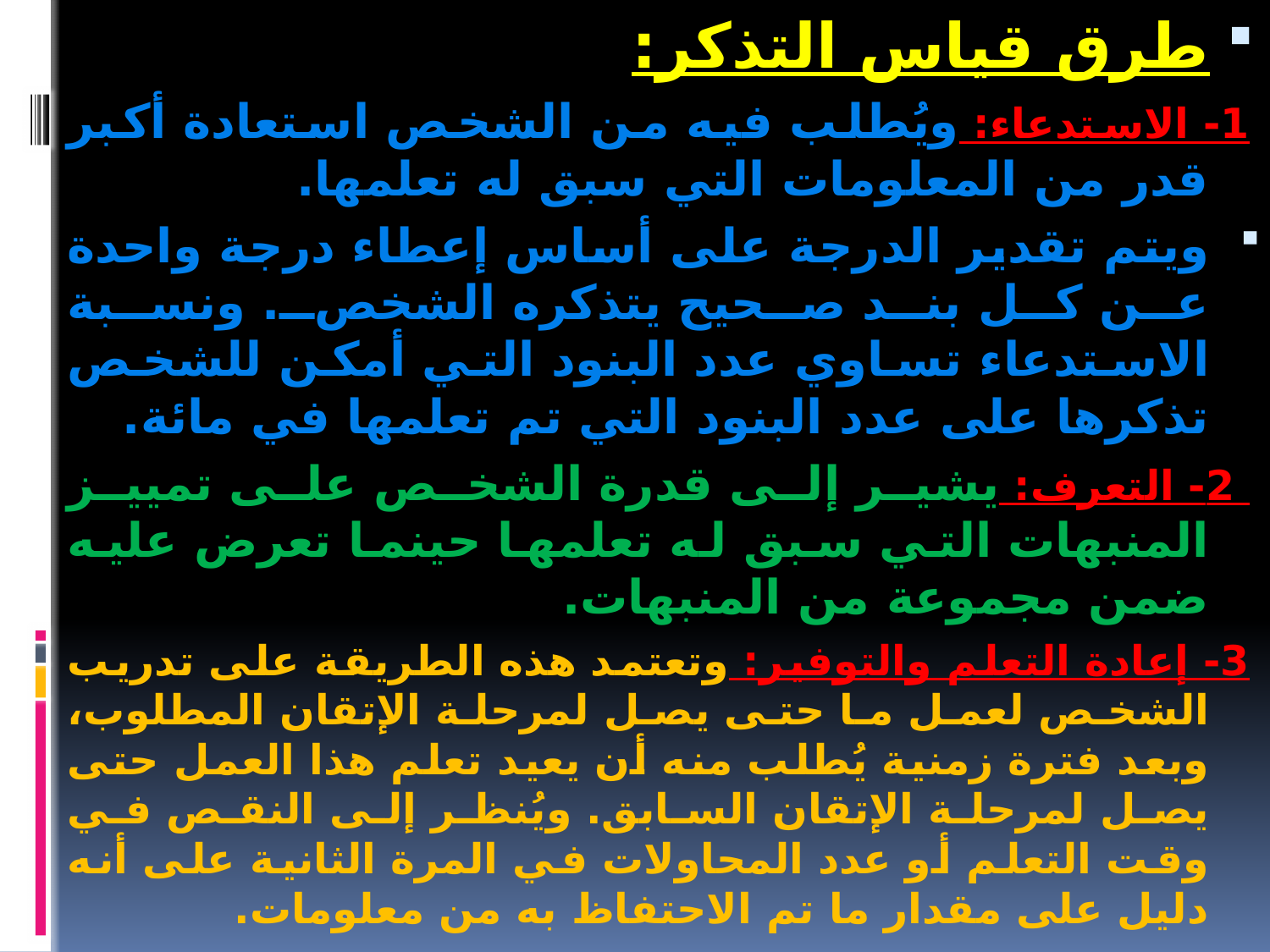

طرق قياس التذكر:
1- الاستدعاء: ويُطلب فيه من الشخص استعادة أكبر قدر من المعلومات التي سبق له تعلمها.
ويتم تقدير الدرجة على أساس إعطاء درجة واحدة عن كل بند صحيح يتذكره الشخص. ونسبة الاستدعاء تساوي عدد البنود التي أمكن للشخص تذكرها على عدد البنود التي تم تعلمها في مائة.
 2- التعرف: يشير إلى قدرة الشخص على تمييز المنبهات التي سبق له تعلمها حينما تعرض عليه ضمن مجموعة من المنبهات.
3- إعادة التعلم والتوفير: وتعتمد هذه الطريقة على تدريب الشخص لعمل ما حتى يصل لمرحلة الإتقان المطلوب، وبعد فترة زمنية يُطلب منه أن يعيد تعلم هذا العمل حتى يصل لمرحلة الإتقان السابق. ويُنظر إلى النقص في وقت التعلم أو عدد المحاولات في المرة الثانية على أنه دليل على مقدار ما تم الاحتفاظ به من معلومات.